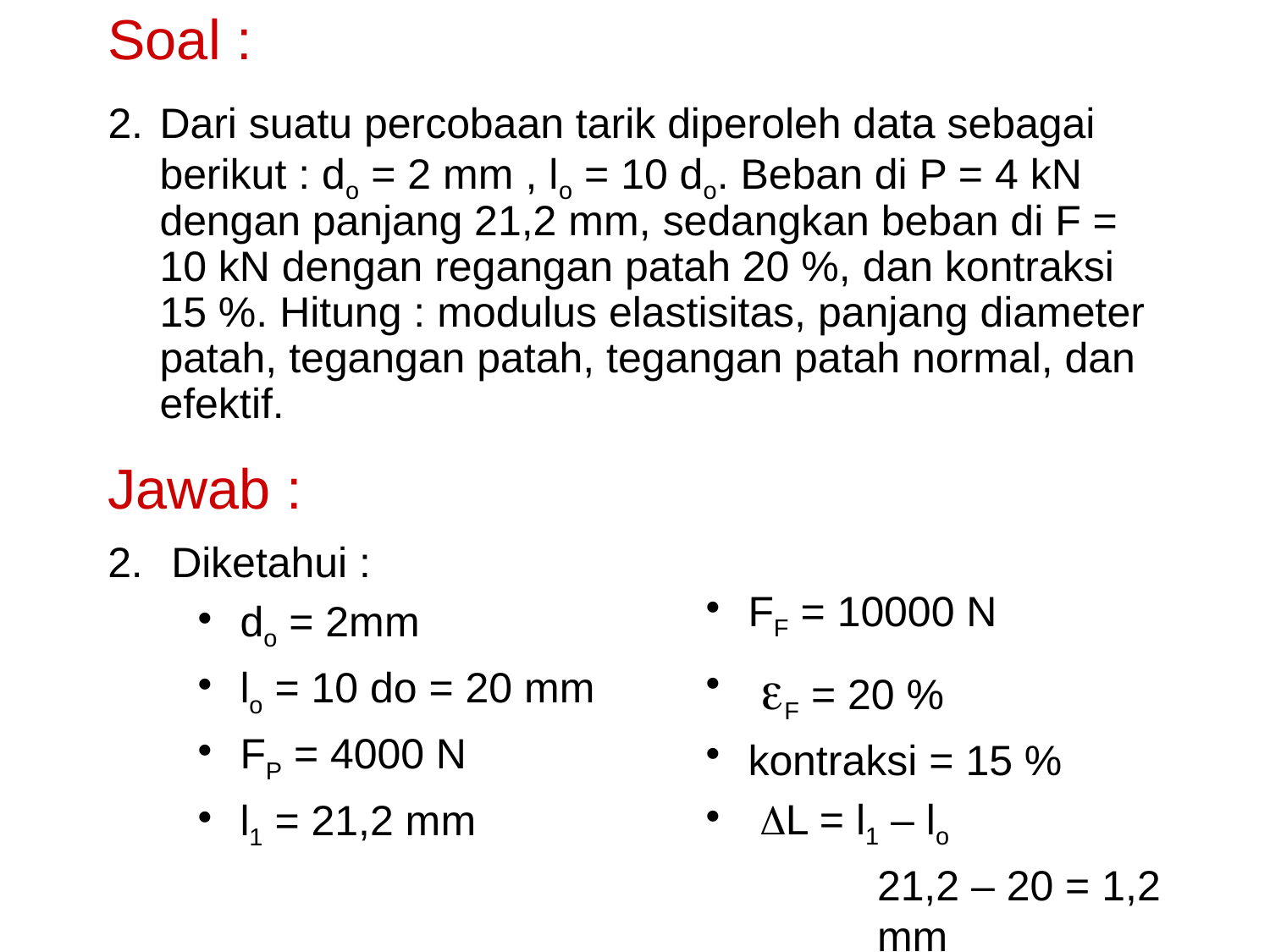

# Soal :
Dari suatu percobaan tarik diperoleh data sebagai berikut : do = 2 mm , lo = 10 do. Beban di P = 4 kN dengan panjang 21,2 mm, sedangkan beban di F = 10 kN dengan regangan patah 20 %, dan kontraksi 15 %. Hitung : modulus elastisitas, panjang diameter patah, tegangan patah, tegangan patah normal, dan efektif.
Jawab :

FF = 10000 N
 εF = 20 %
kontraksi = 15 %
 ΔL = l1 – lo
	21,2 – 20 = 1,2 mm
Diketahui :
do = 2mm
lo = 10 do = 20 mm
FP = 4000 N
l1 = 21,2 mm